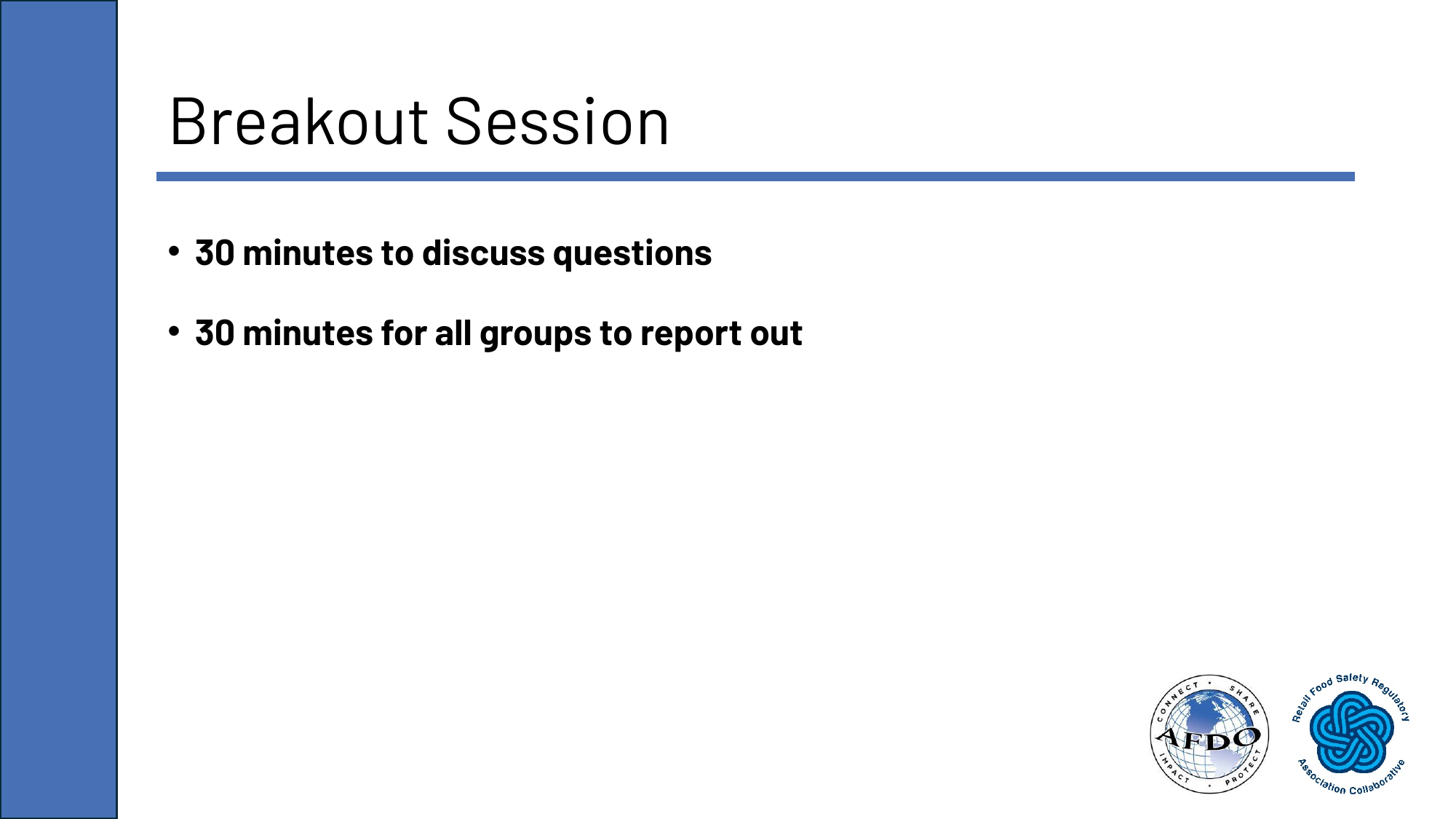

# Breakout Session
30 minutes to discuss questions
30 minutes for all groups to report out